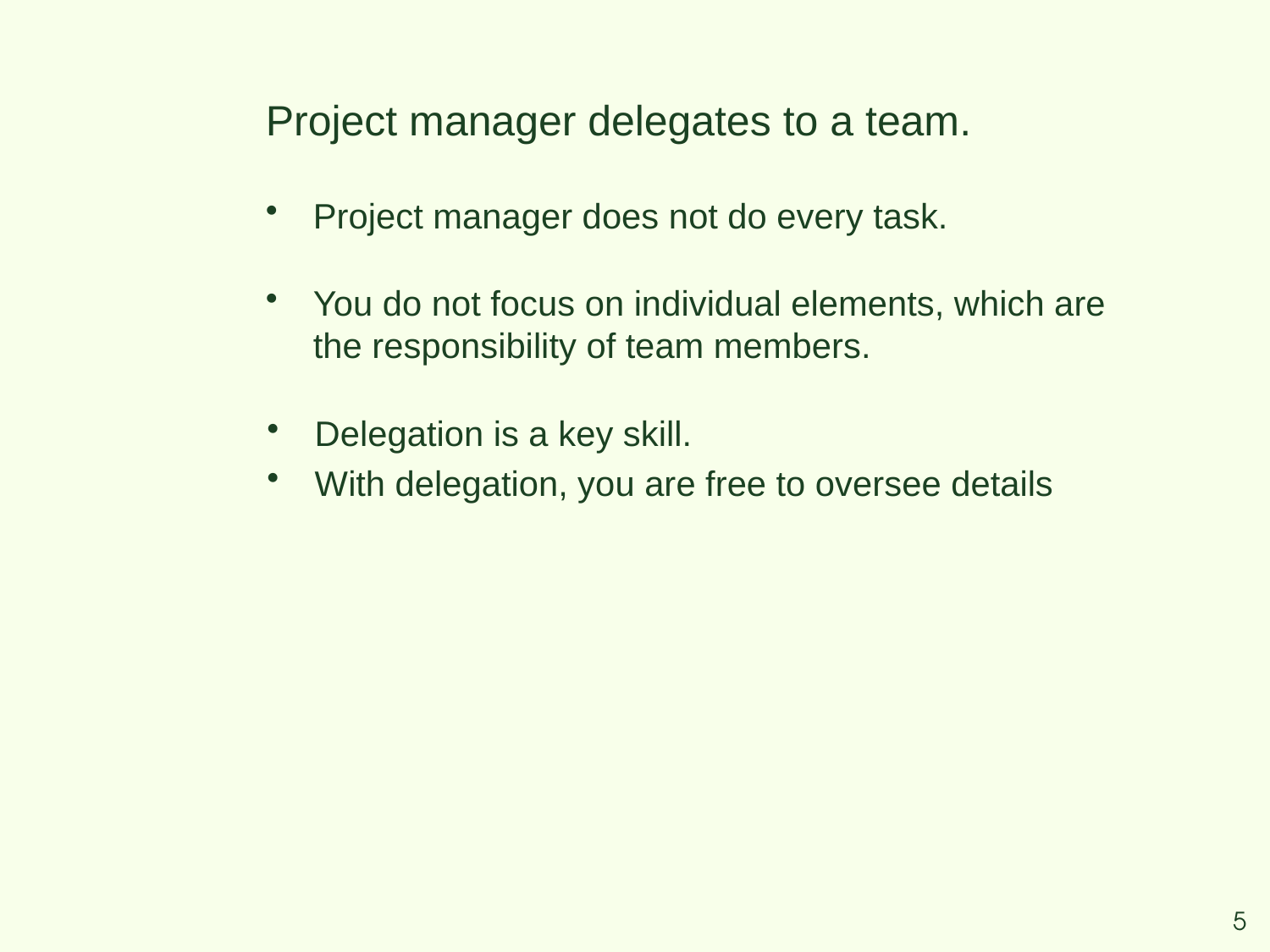

Project manager delegates to a team.
Project manager does not do every task.
You do not focus on individual elements, which are the responsibility of team members.
Delegation is a key skill.
With delegation, you are free to oversee details
5